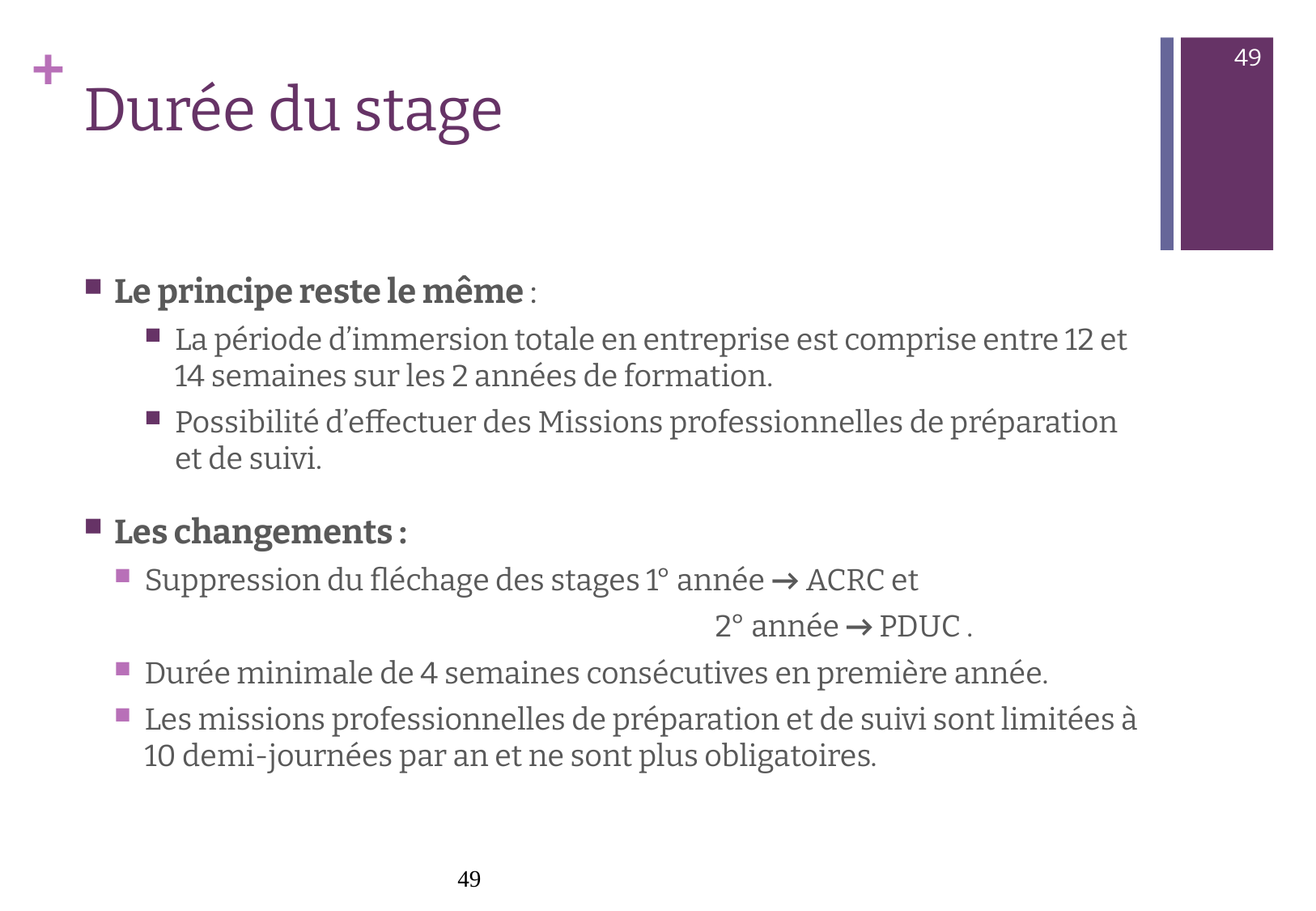

49
# Durée du stage
Le principe reste le même :
La période d’immersion totale en entreprise est comprise entre 12 et 14 semaines sur les 2 années de formation.
Possibilité d’effectuer des Missions professionnelles de préparation et de suivi.
Les changements :
Suppression du fléchage des stages 1° année → ACRC et
				         2° année → PDUC .
Durée minimale de 4 semaines consécutives en première année.
Les missions professionnelles de préparation et de suivi sont limitées à 10 demi-journées par an et ne sont plus obligatoires.

49